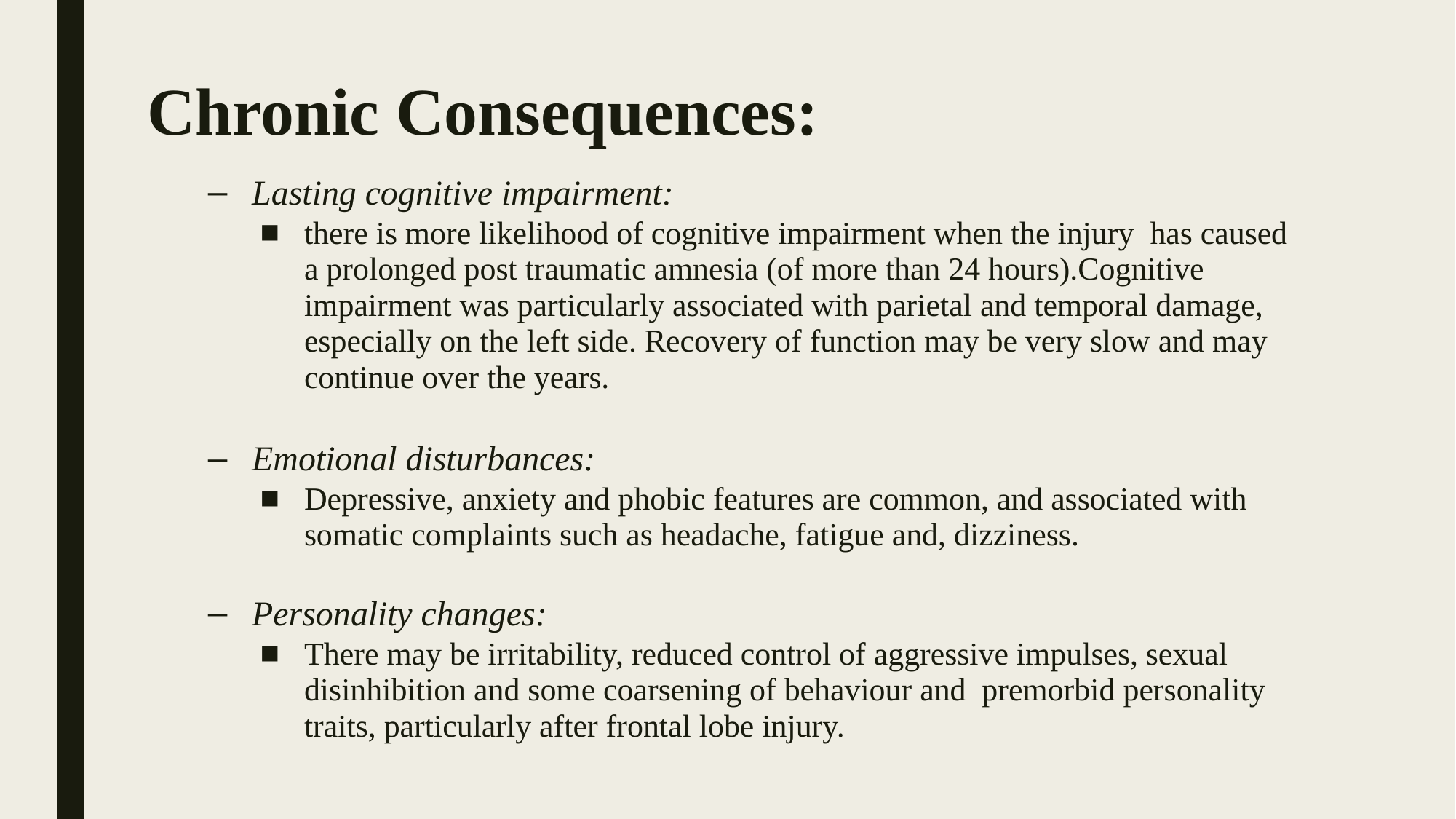

# Chronic Consequences:
Lasting cognitive impairment:
there is more likelihood of cognitive impairment when the injury  has caused a prolonged post traumatic amnesia (of more than 24 hours).Cognitive impairment was particularly associated with parietal and temporal damage, especially on the left side. Recovery of function may be very slow and may continue over the years.

Emotional disturbances:
Depressive, anxiety and phobic features are common, and associated with somatic complaints such as headache, fatigue and, dizziness.

Personality changes:
There may be irritability, reduced control of aggressive impulses, sexual disinhibition and some coarsening of behaviour and  premorbid personality traits, particularly after frontal lobe injury.